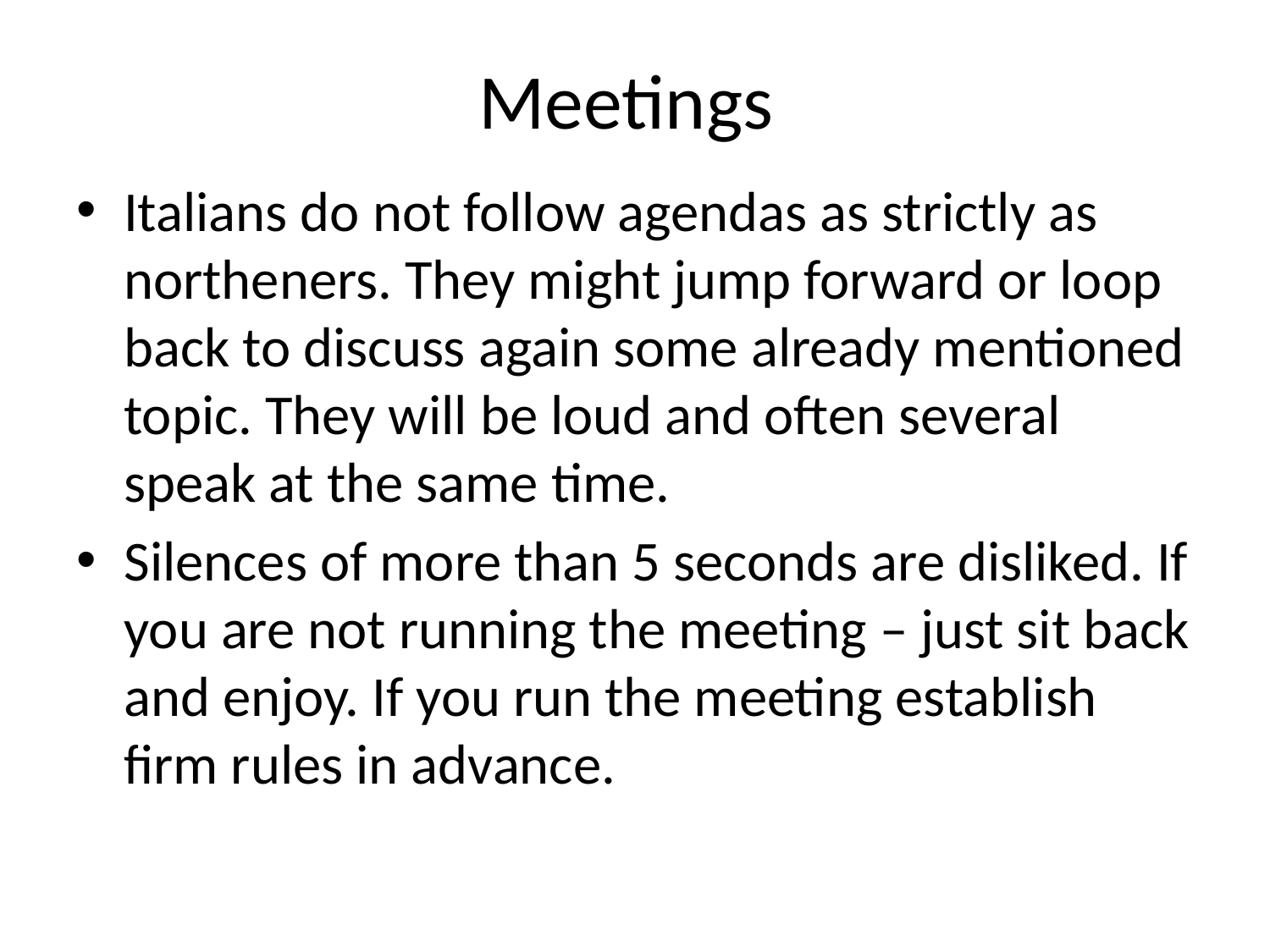

# Meetings
Italians do not follow agendas as strictly as northeners. They might jump forward or loop back to discuss again some already mentioned topic. They will be loud and often several speak at the same time.
Silences of more than 5 seconds are disliked. If you are not running the meeting – just sit back and enjoy. If you run the meeting establish firm rules in advance.